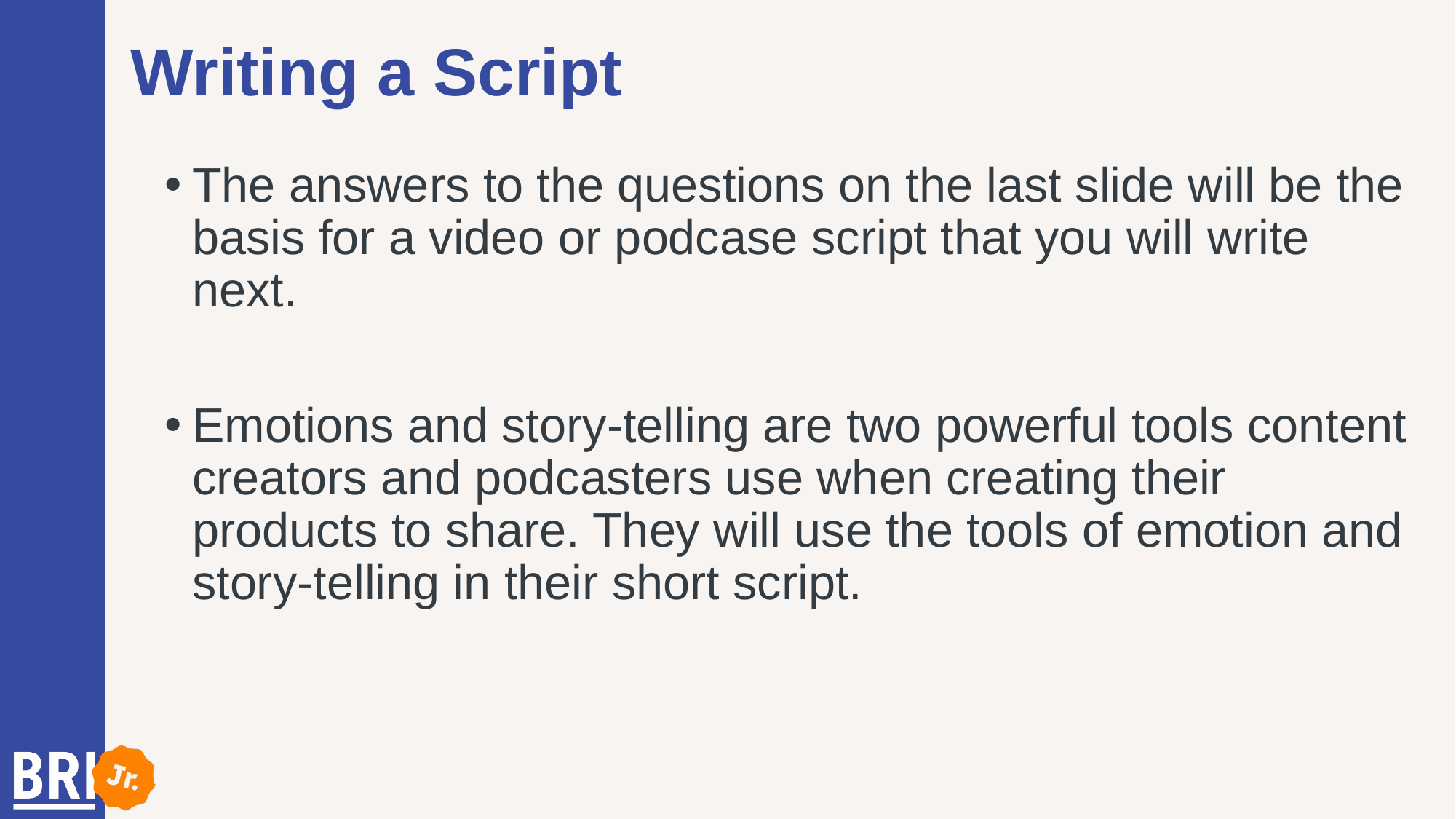

# Writing a Script
The answers to the questions on the last slide will be the basis for a video or podcase script that you will write next.

Emotions and story-telling are two powerful tools content creators and podcasters use when creating their products to share. They will use the tools of emotion and story-telling in their short script.